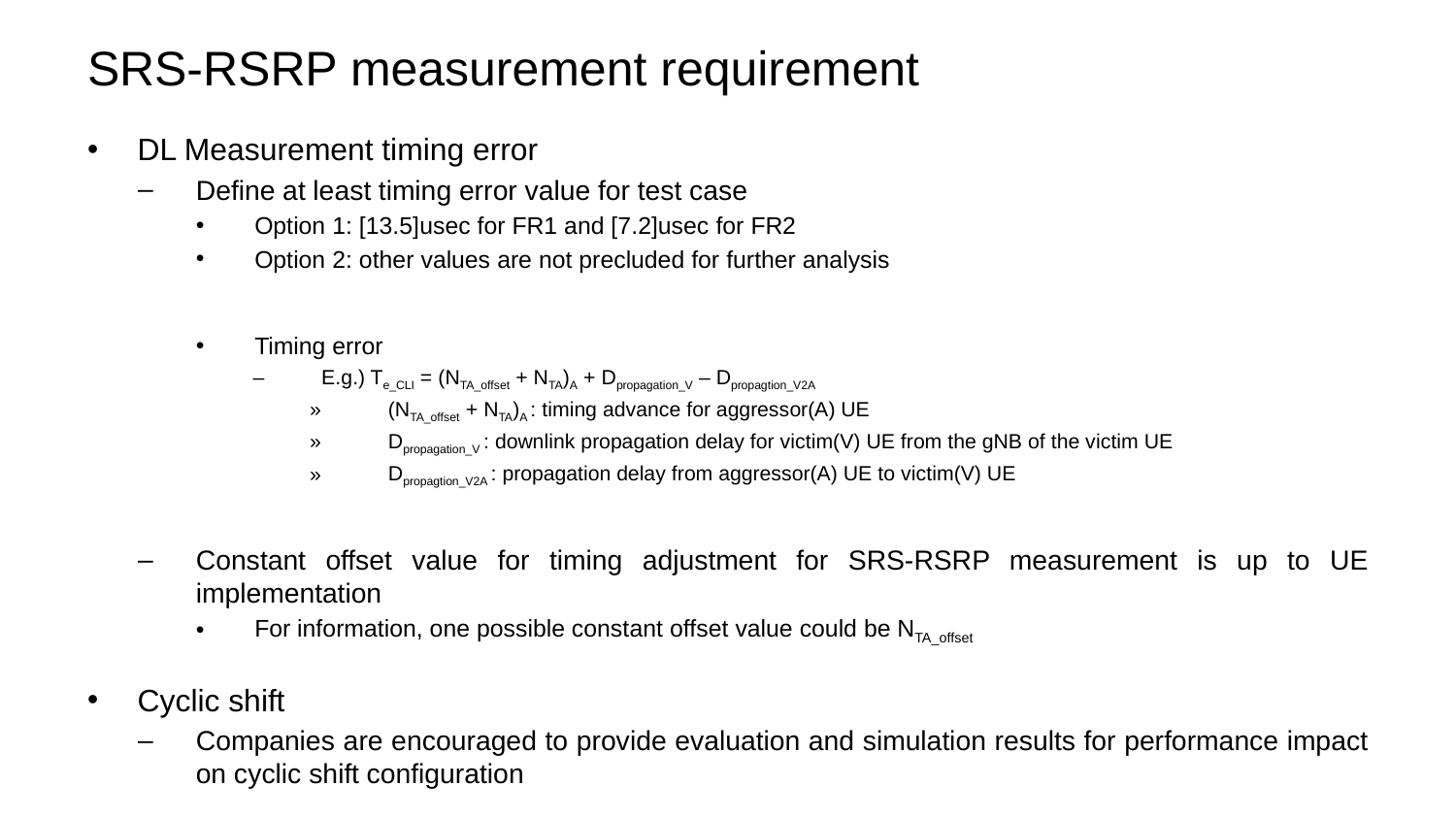

# SRS-RSRP measurement requirement
DL Measurement timing error
Define at least timing error value for test case
Option 1: [13.5]usec for FR1 and [7.2]usec for FR2
Option 2: other values are not precluded for further analysis

Timing error
E.g.) Te_CLI = (NTA_offset + NTA)A + Dpropagation_V – Dpropagtion_V2A
(NTA_offset + NTA)A : timing advance for aggressor(A) UE
Dpropagation_V : downlink propagation delay for victim(V) UE from the gNB of the victim UE
Dpropagtion_V2A : propagation delay from aggressor(A) UE to victim(V) UE

Constant offset value for timing adjustment for SRS-RSRP measurement is up to UE implementation
For information, one possible constant offset value could be NTA_offset

Cyclic shift
Companies are encouraged to provide evaluation and simulation results for performance impact on cyclic shift configuration